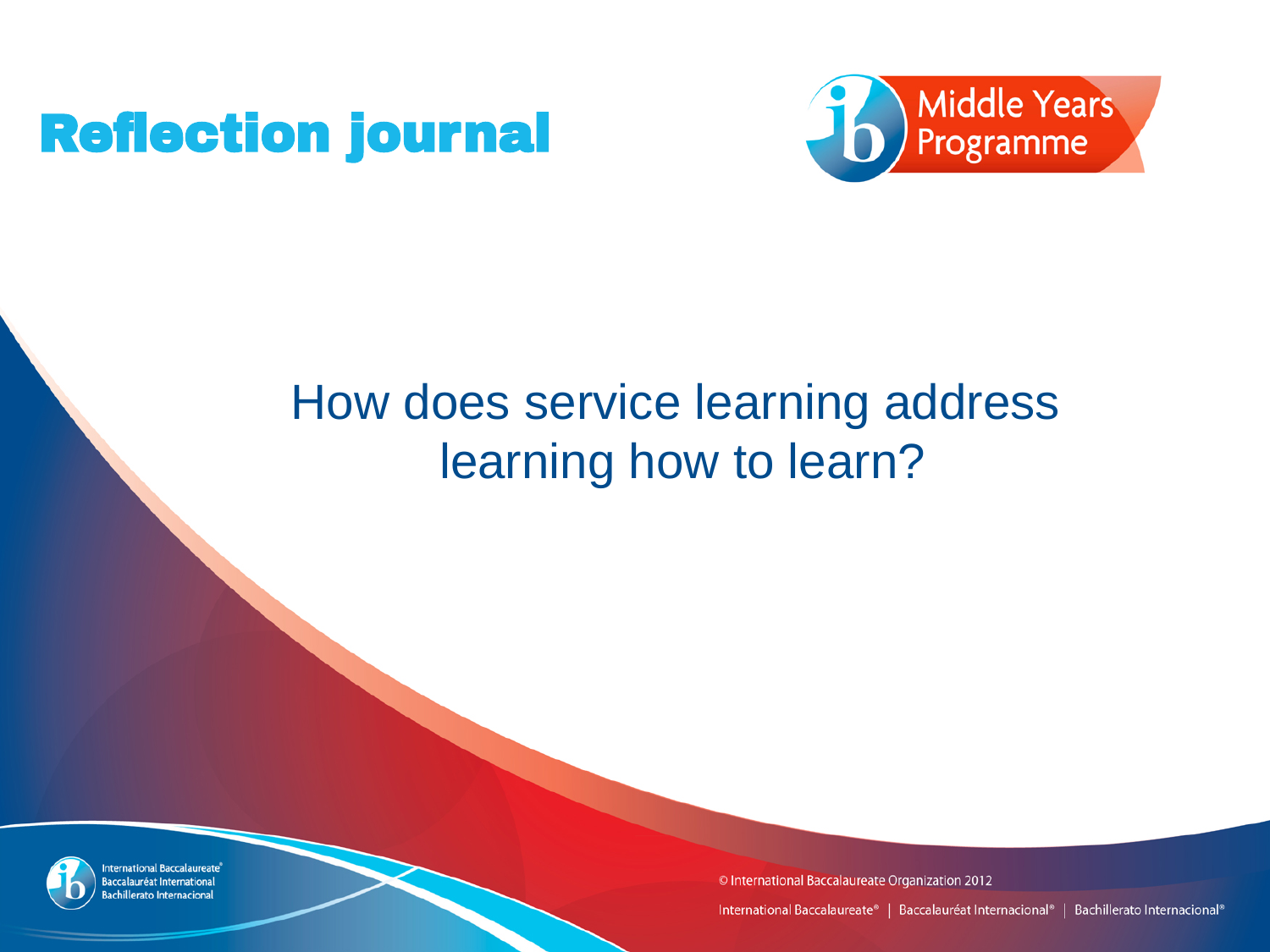

Reflection journal
How does service learning address
learning how to learn?